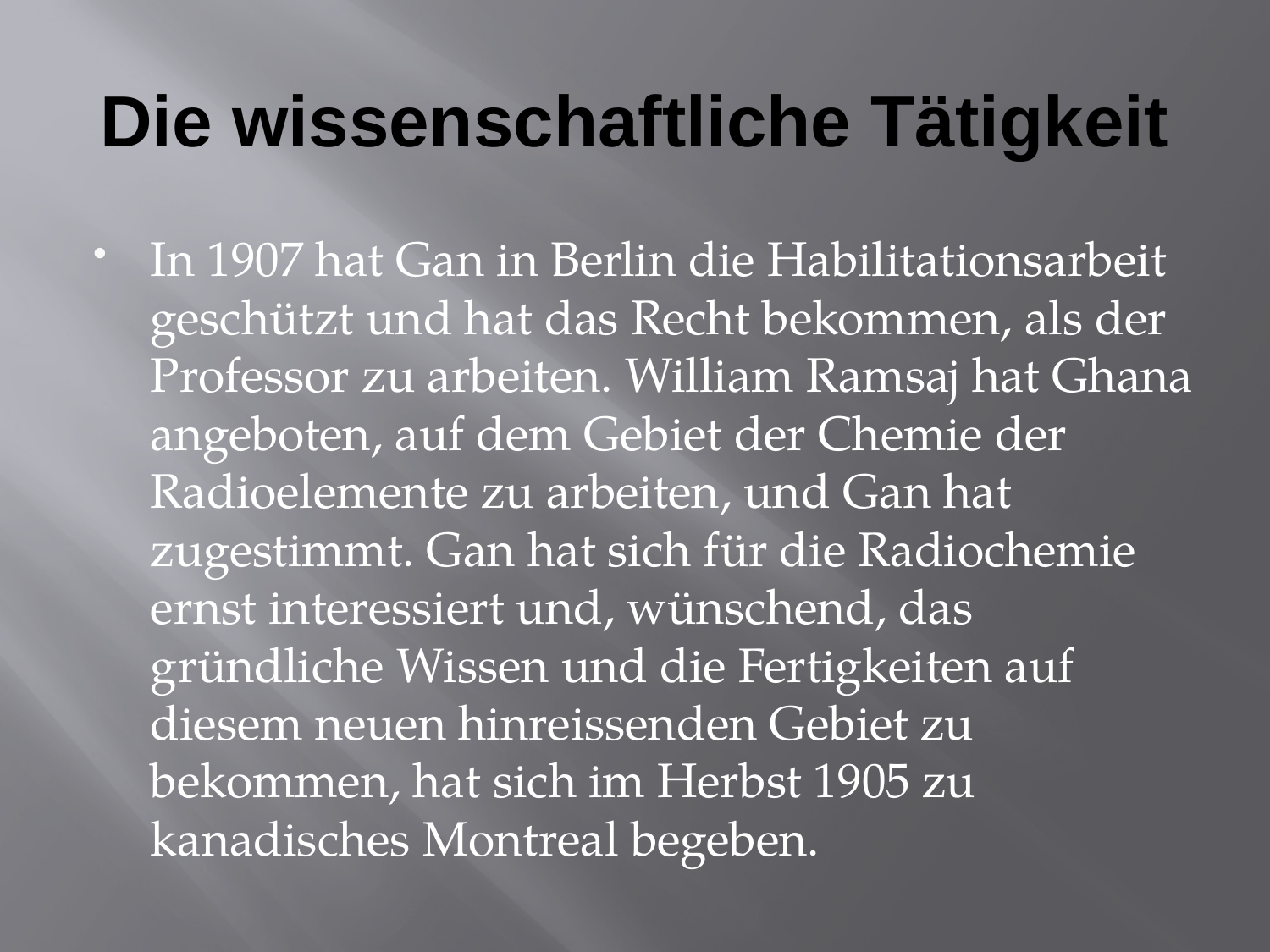

# Die wissenschaftliche Tätigkeit
In 1907 hat Gan in Berlin die Habilitationsarbeit geschützt und hat das Recht bekommen, als der Professor zu arbeiten. William Ramsaj hat Ghana angeboten, auf dem Gebiet der Chemie der Radioelemente zu arbeiten, und Gan hat zugestimmt. Gan hat sich für die Radiochemie ernst interessiert und, wünschend, das gründliche Wissen und die Fertigkeiten auf diesem neuen hinreissenden Gebiet zu bekommen, hat sich im Herbst 1905 zu kanadisches Montreal begeben.